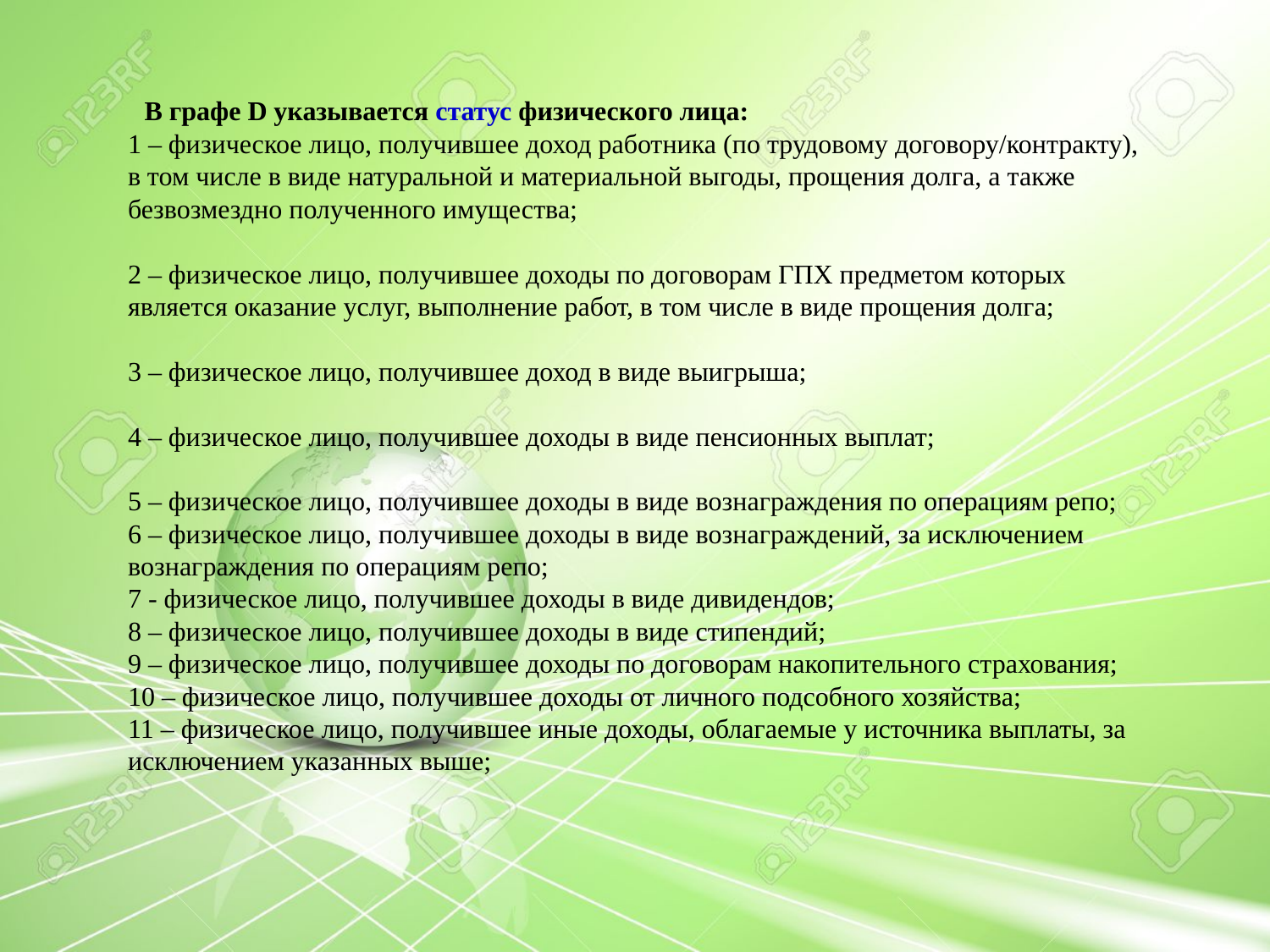

В графе D указывается статус физического лица:
1 – физическое лицо, получившее доход работника (по трудовому договору/контракту), в том числе в виде натуральной и материальной выгоды, прощения долга, а также безвозмездно полученного имущества;

2 – физическое лицо, получившее доходы по договорам ГПХ предметом которых является оказание услуг, выполнение работ, в том числе в виде прощения долга;

3 – физическое лицо, получившее доход в виде выигрыша;

4 – физическое лицо, получившее доходы в виде пенсионных выплат;

5 – физическое лицо, получившее доходы в виде вознаграждения по операциям репо;
6 – физическое лицо, получившее доходы в виде вознаграждений, за исключением вознаграждения по операциям репо;
7 - физическое лицо, получившее доходы в виде дивидендов;
8 – физическое лицо, получившее доходы в виде стипендий;
9 – физическое лицо, получившее доходы по договорам накопительного страхования;
10 – физическое лицо, получившее доходы от личного подсобного хозяйства;
11 – физическое лицо, получившее иные доходы, облагаемые у источника выплаты, за исключением указанных выше;